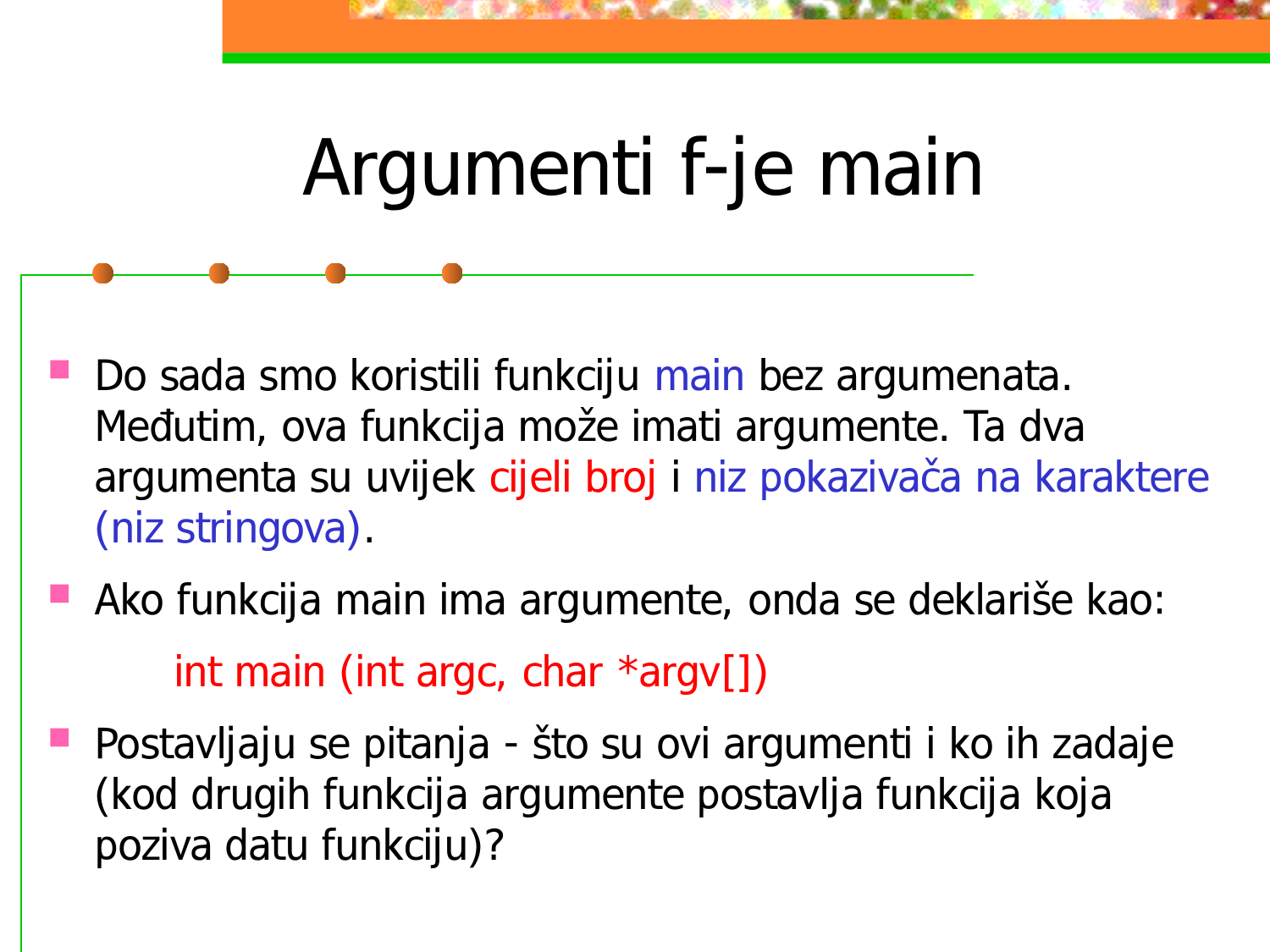

# Argumenti f-je main
Do sada smo koristili funkciju main bez argumenata. Međutim, ova funkcija može imati argumente. Ta dva argumenta su uvijek cijeli broj i niz pokazivača na karaktere (niz stringova).
Ako funkcija main ima argumente, onda se deklariše kao:
	int main (int argc, char *argv[])
Postavljaju se pitanja - što su ovi argumenti i ko ih zadaje (kod drugih funkcija argumente postavlja funkcija koja poziva datu funkciju)?